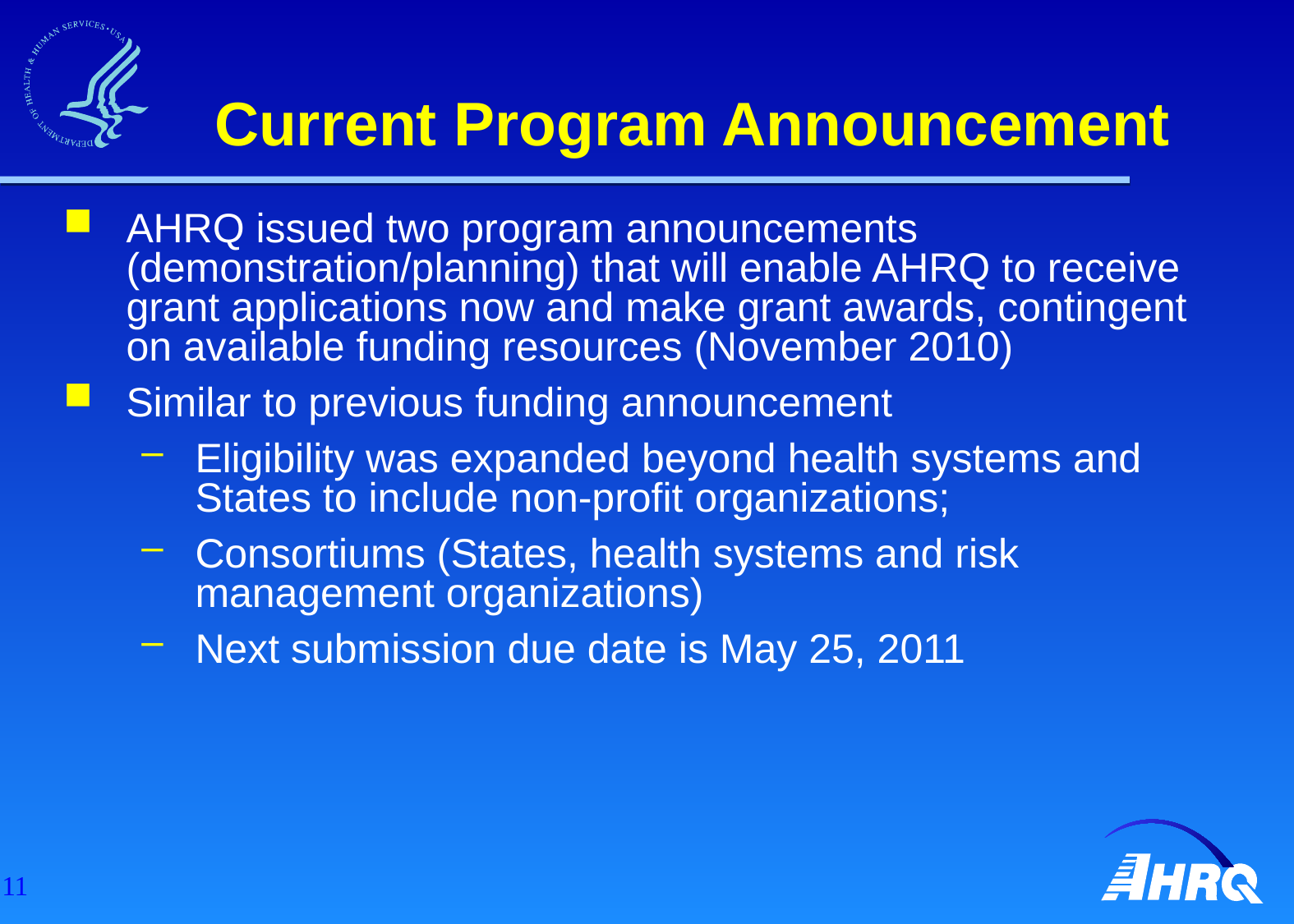

# Current Program Announcement
AHRQ issued two program announcements (demonstration/planning) that will enable AHRQ to receive grant applications now and make grant awards, contingent on available funding resources (November 2010)
Similar to previous funding announcement
Eligibility was expanded beyond health systems and States to include non-profit organizations;
Consortiums (States, health systems and risk management organizations)
Next submission due date is May 25, 2011